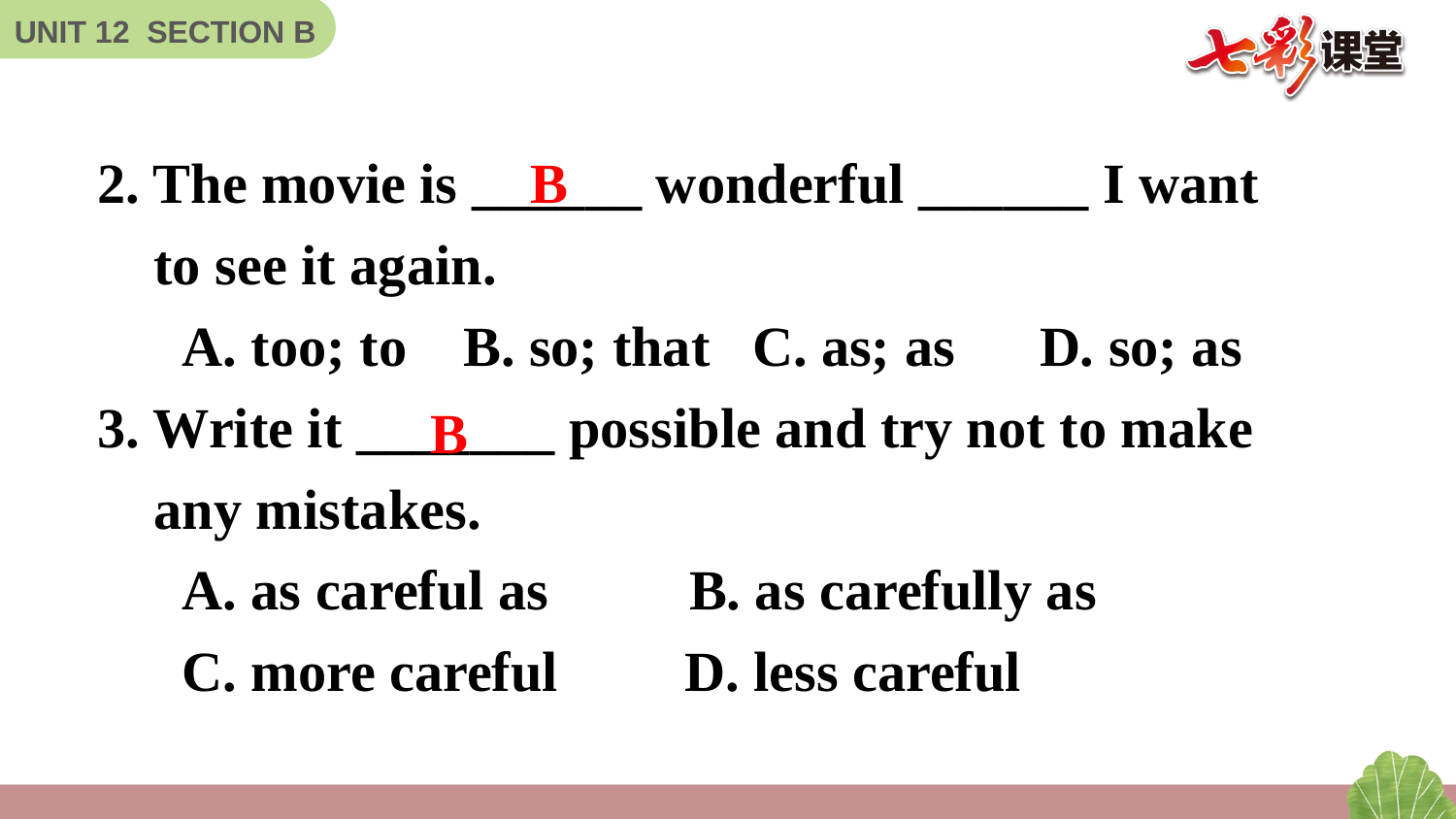

2. The movie is ______ wonderful ______ I want
    to see it again.
      A. too; to    B. so; that   C. as; as      D. so; as
3. Write it _______ possible and try not to make
    any mistakes.
      A. as careful as          B. as carefully as
      C. more careful         D. less careful
B
B